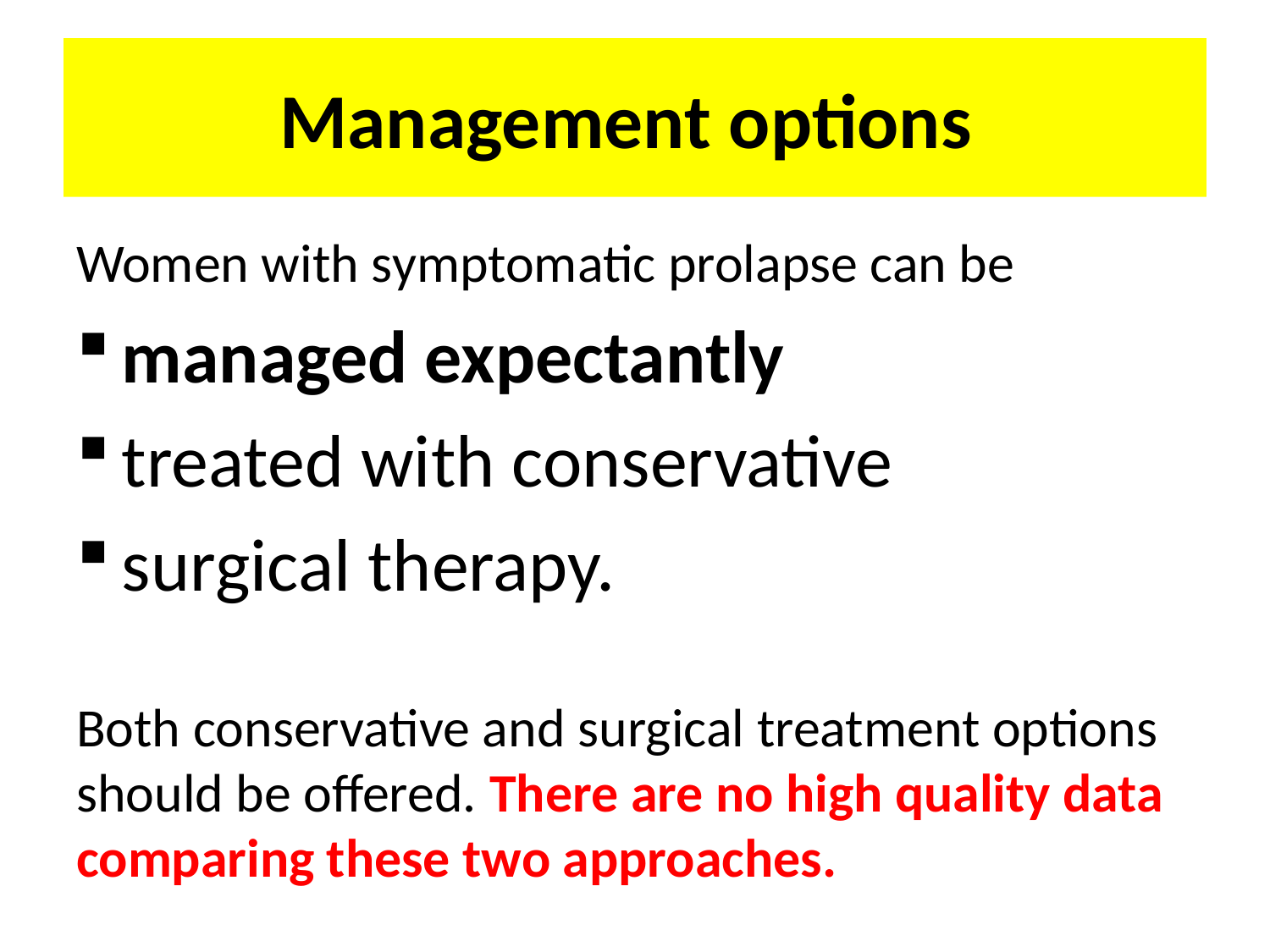

# Management options
Women with symptomatic prolapse can be
managed expectantly
treated with conservative
surgical therapy.

Both conservative and surgical treatment options should be offered. There are no high quality data comparing these two approaches.